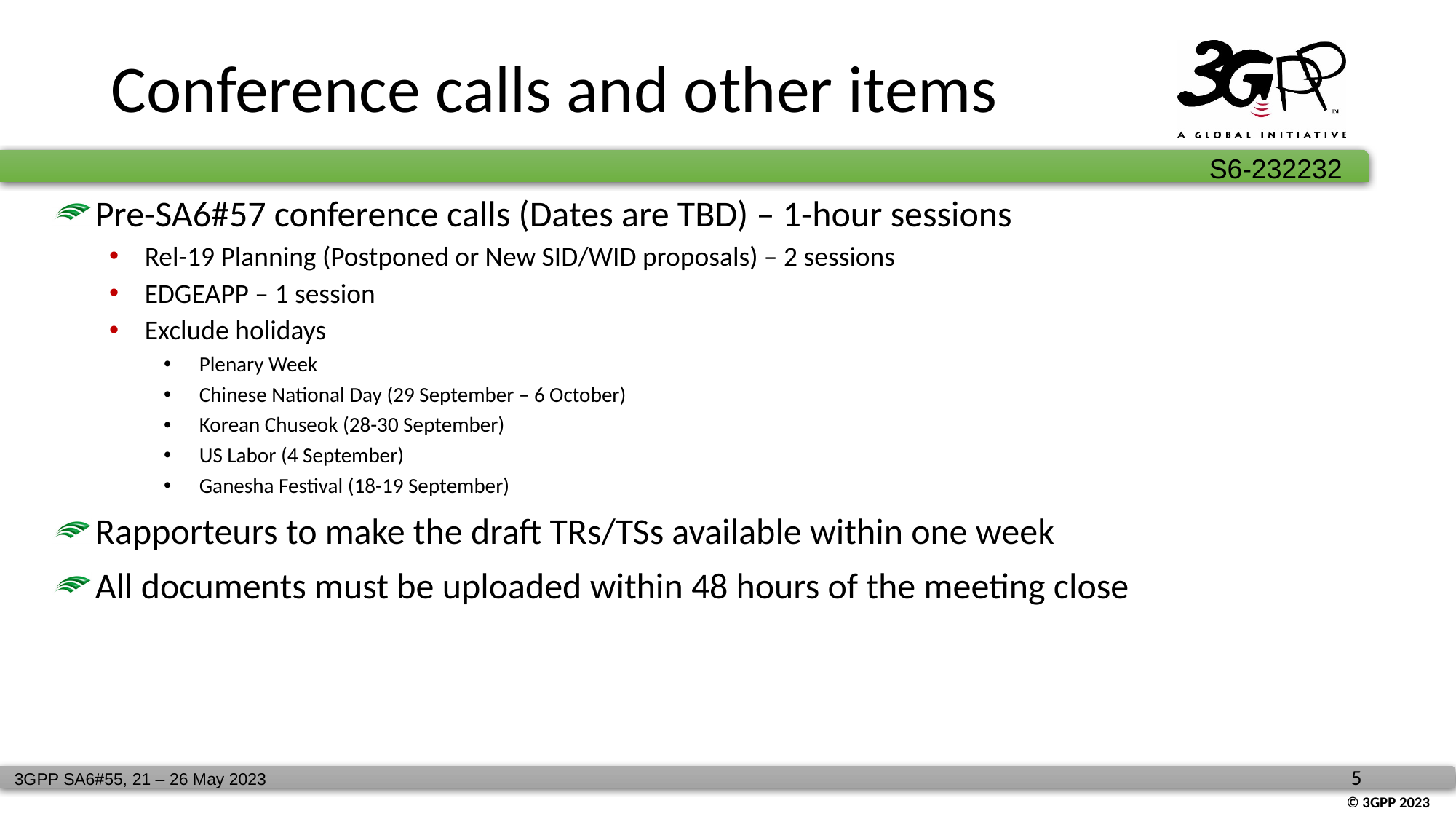

# Conference calls and other items
Pre-SA6#57 conference calls (Dates are TBD) – 1-hour sessions
Rel-19 Planning (Postponed or New SID/WID proposals) – 2 sessions
EDGEAPP – 1 session
Exclude holidays
Plenary Week
Chinese National Day (29 September – 6 October)
Korean Chuseok (28-30 September)
US Labor (4 September)
Ganesha Festival (18-19 September)
Rapporteurs to make the draft TRs/TSs available within one week
All documents must be uploaded within 48 hours of the meeting close